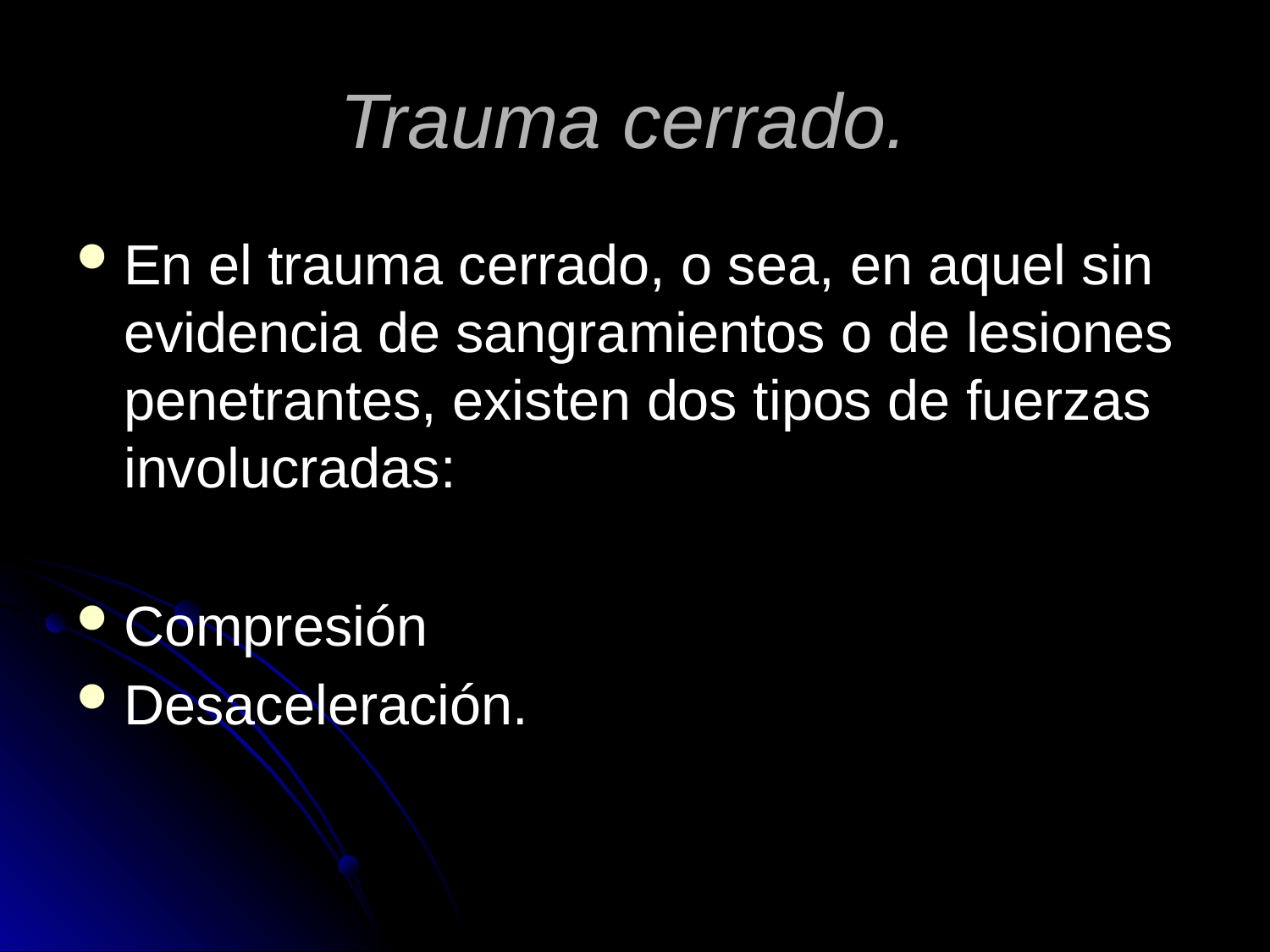

# Trauma cerrado.
En el trauma cerrado, o sea, en aquel sin evidencia de sangramientos o de lesiones penetrantes, existen dos tipos de fuerzas involucradas:

Compresión
Desaceleración.